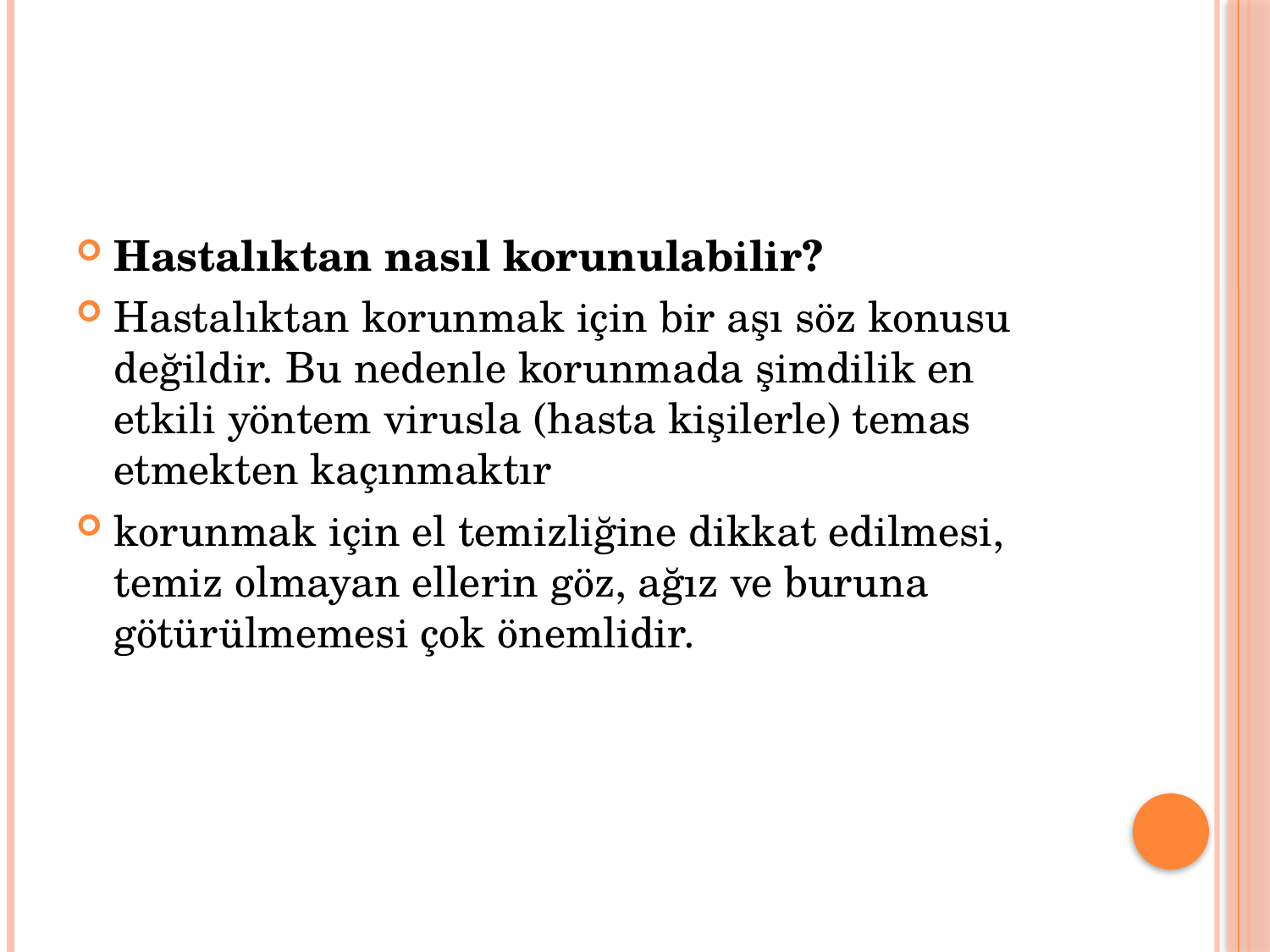

#
Hastalıktan nasıl korunulabilir?
Hastalıktan korunmak için bir aşı söz konusu değildir. Bu nedenle korunmada şimdilik en etkili yöntem virusla (hasta kişilerle) temas etmekten kaçınmaktır
korunmak için el temizliğine dikkat edilmesi, temiz olmayan ellerin göz, ağız ve buruna götürülmemesi çok önemlidir.